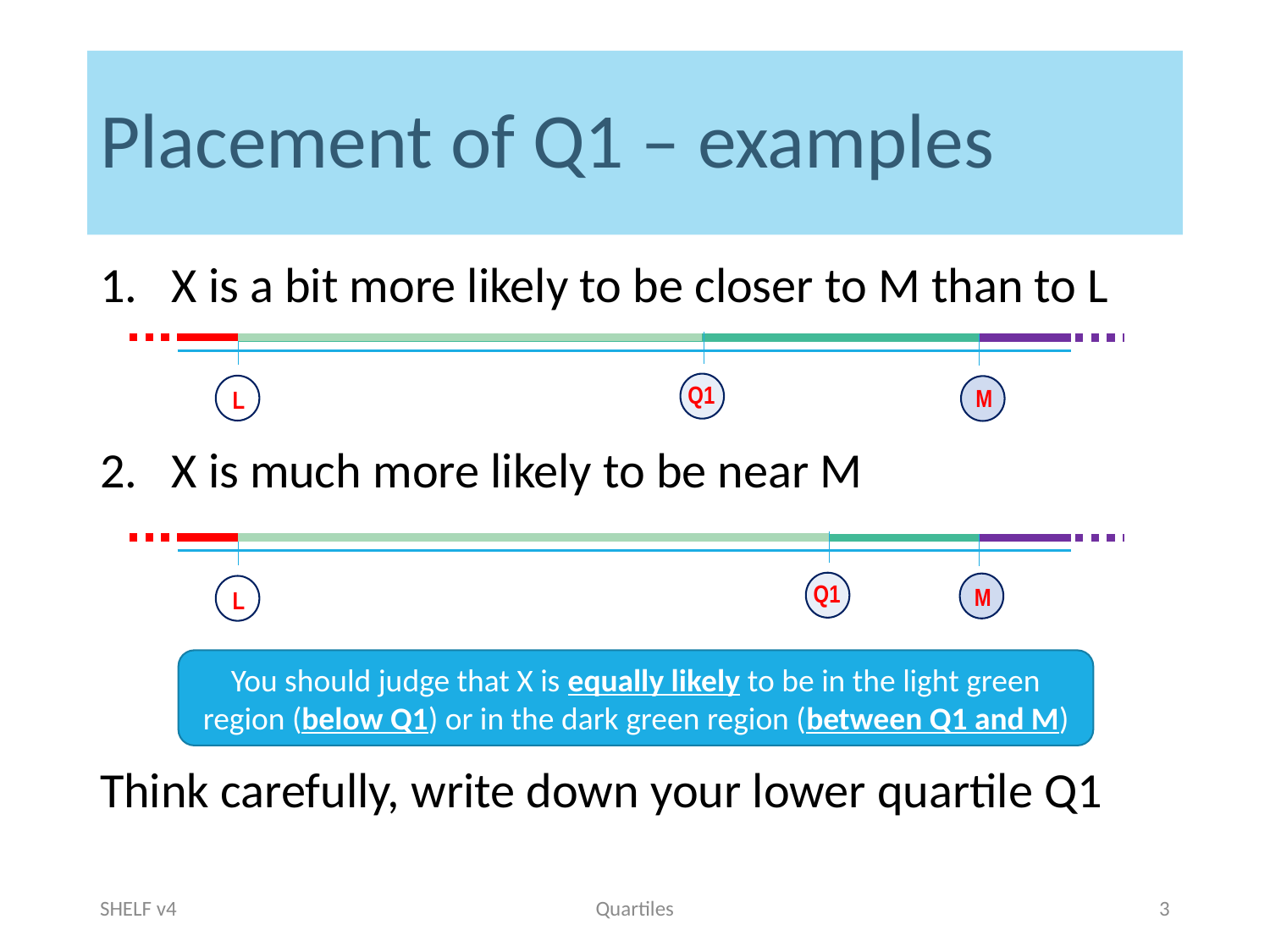

# Placement of Q1 – examples
X is a bit more likely to be closer to M than to L

X is much more likely to be near M

Think carefully, write down your lower quartile Q1

M

L

Q1

L

Q1
M

You should judge that X is equally likely to be in the light green region (below Q1) or in the dark green region (between Q1 and M)
SHELF v4
Quartiles
3